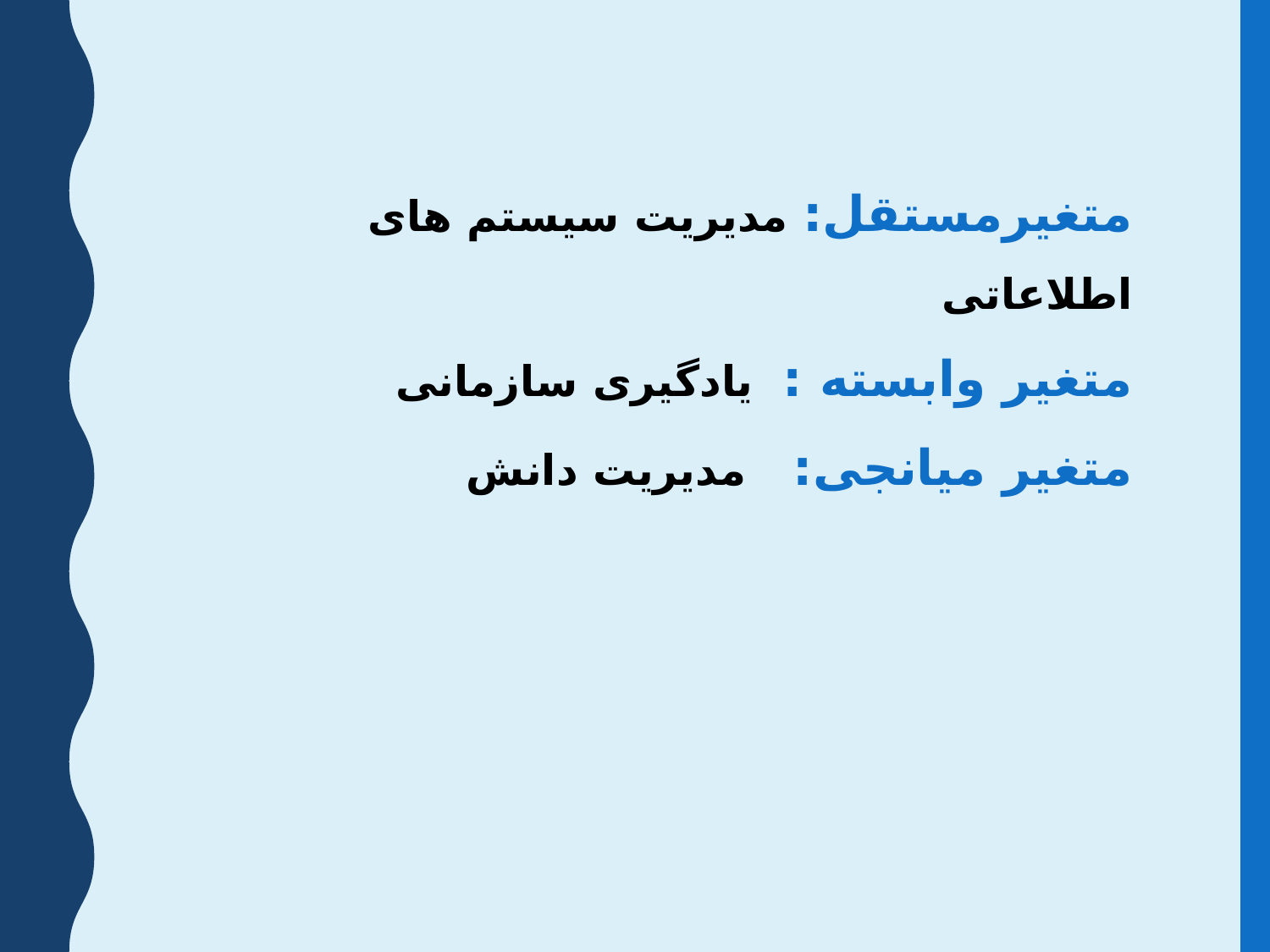

متغیرمستقل: مدیریت سیستم های اطلاعاتی
متغیر وابسته :  یادگیری سازمانی
متغیر میانجی:   مدیریت دانش